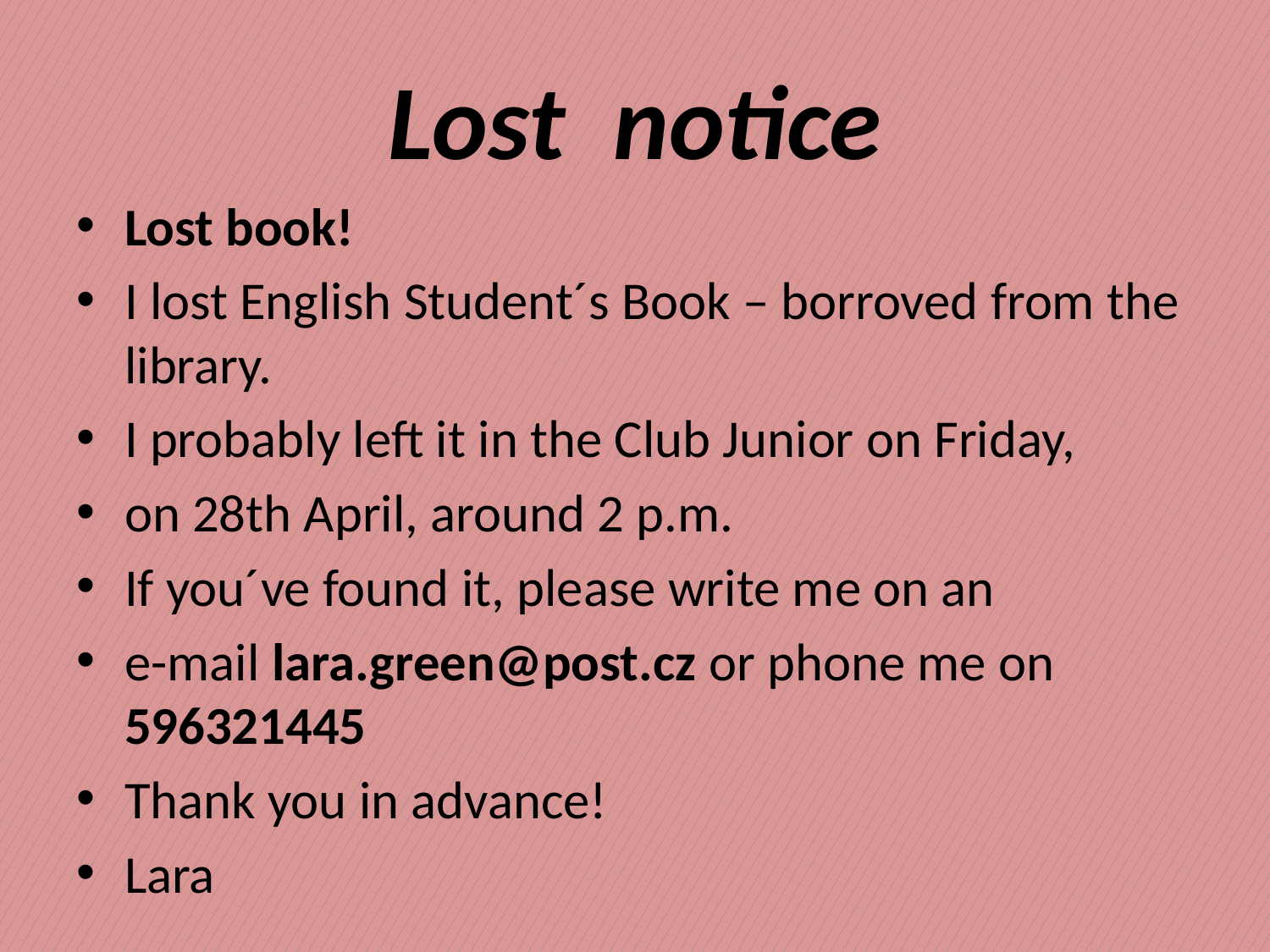

# Lost  notice
Lost book!
I lost English Student´s Book – borroved from the library.
I probably left it in the Club Junior on Friday,
on 28th April, around 2 p.m.
If you´ve found it, please write me on an
e-mail lara.green@post.cz or phone me on 596321445
Thank you in advance!
Lara